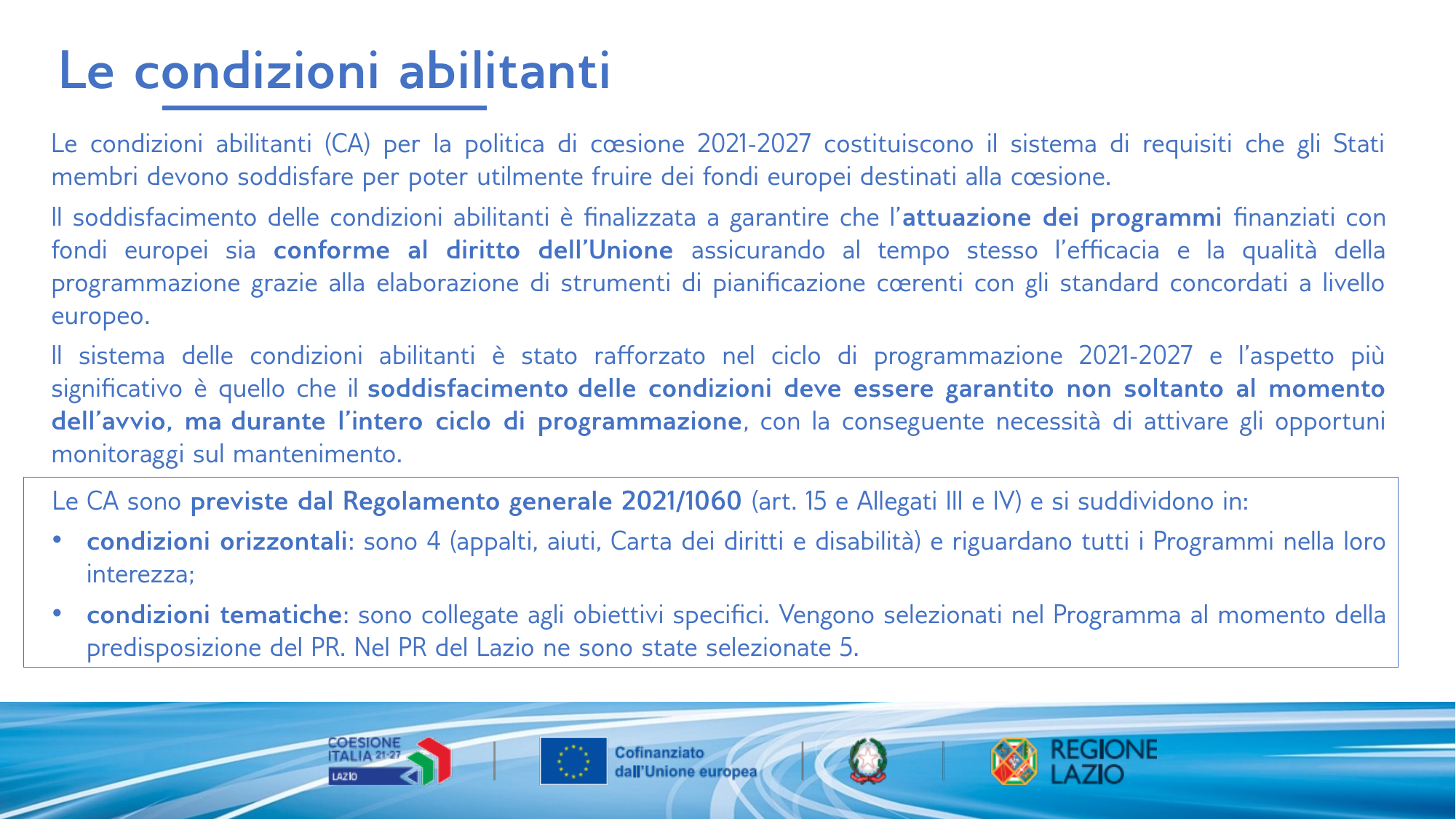

Le condizioni abilitanti
Le condizioni abilitanti (CA) per la politica di coesione 2021-2027 costituiscono il sistema di requisiti che gli Stati membri devono soddisfare per poter utilmente fruire dei fondi europei destinati alla coesione.
Il soddisfacimento delle condizioni abilitanti è finalizzata a garantire che l’attuazione dei programmi finanziati con fondi europei sia conforme al diritto dell’Unione assicurando al tempo stesso l’efficacia e la qualità della programmazione grazie alla elaborazione di strumenti di pianificazione coerenti con gli standard concordati a livello europeo.
Il sistema delle condizioni abilitanti è stato rafforzato nel ciclo di programmazione 2021-2027 e l’aspetto più significativo è quello che il soddisfacimento delle condizioni deve essere garantito non soltanto al momento dell’avvio, ma durante l’intero ciclo di programmazione, con la conseguente necessità di attivare gli opportuni monitoraggi sul mantenimento.
Le CA sono previste dal Regolamento generale 2021/1060 (art. 15 e Allegati III e IV) e si suddividono in:
condizioni orizzontali: sono 4 (appalti, aiuti, Carta dei diritti e disabilità) e riguardano tutti i Programmi nella loro interezza;
condizioni tematiche: sono collegate agli obiettivi specifici. Vengono selezionati nel Programma al momento della predisposizione del PR. Nel PR del Lazio ne sono state selezionate 5.